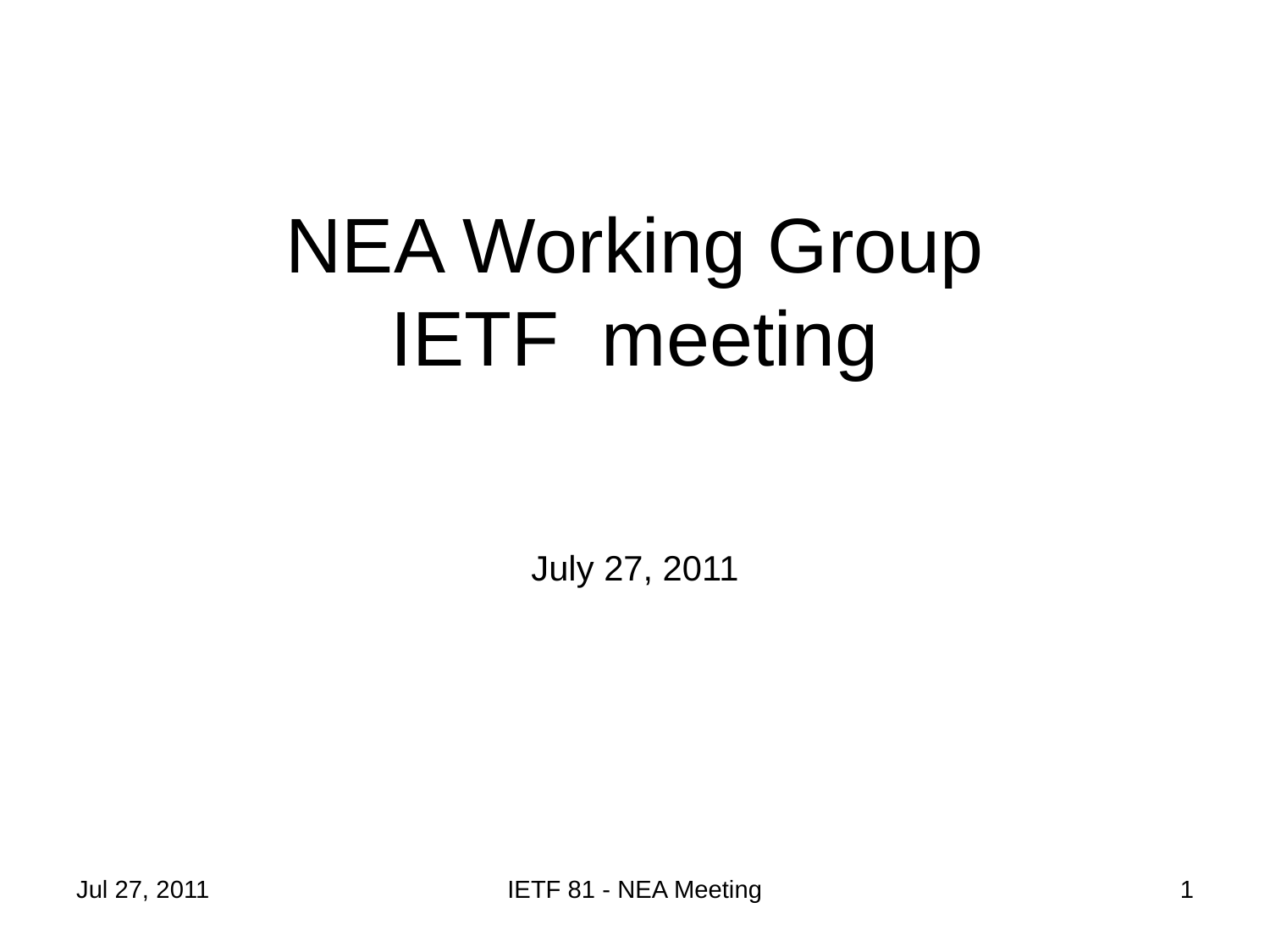

# NEA Working Group IETF  meeting
July 27, 2011
Jul 27, 2011
IETF 81 - NEA Meeting
1